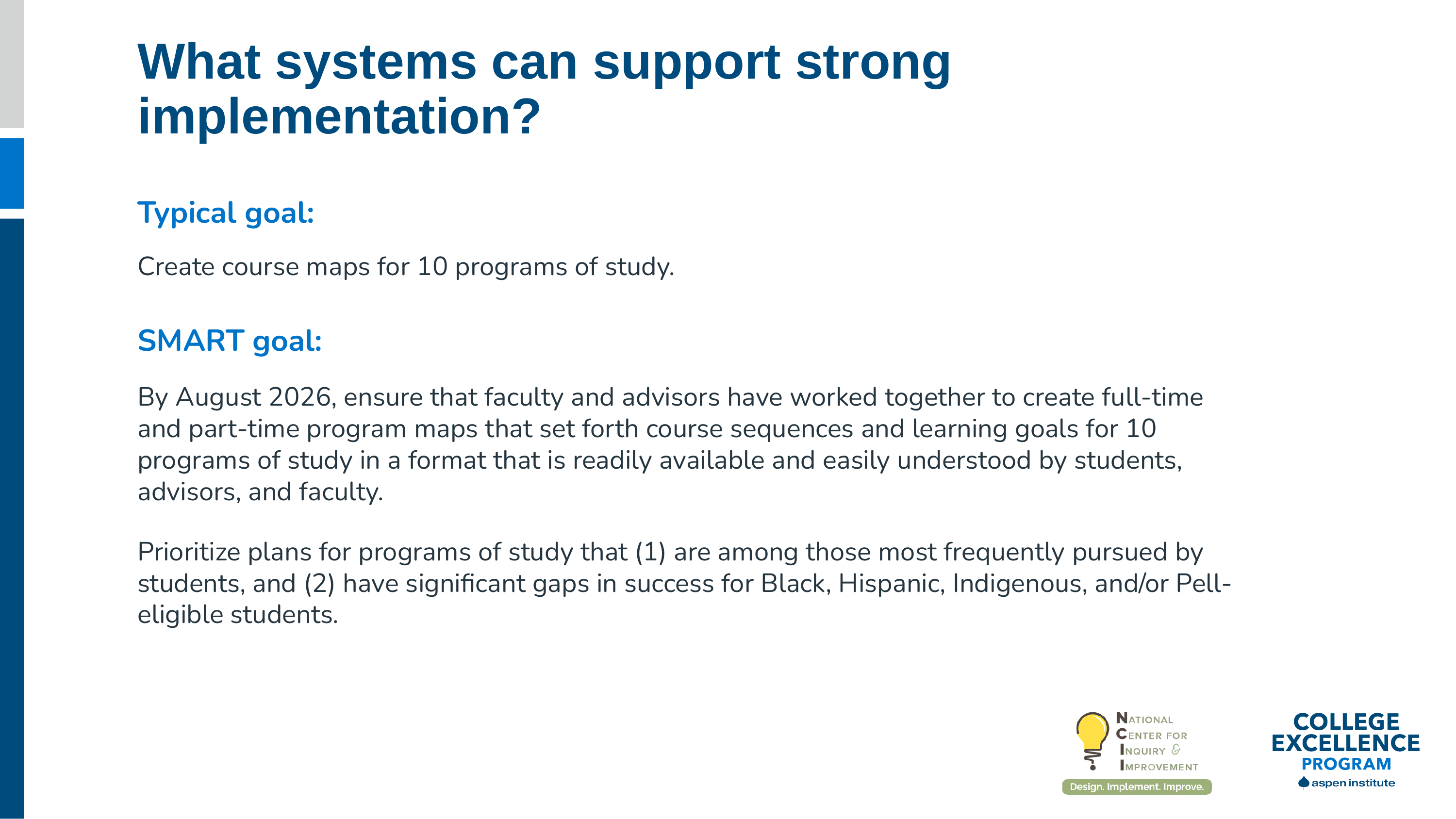

What systems can support strong implementation?
Typical goal:
Create course maps for 10 programs of study.
SMART goal:
By August 2026, ensure that faculty and advisors have worked together to create full-time and part-time program maps that set forth course sequences and learning goals for 10 programs of study in a format that is readily available and easily understood by students, advisors, and faculty.
Prioritize plans for programs of study that (1) are among those most frequently pursued by students, and (2) have significant gaps in success for Black, Hispanic, Indigenous, and/or Pell-eligible students.